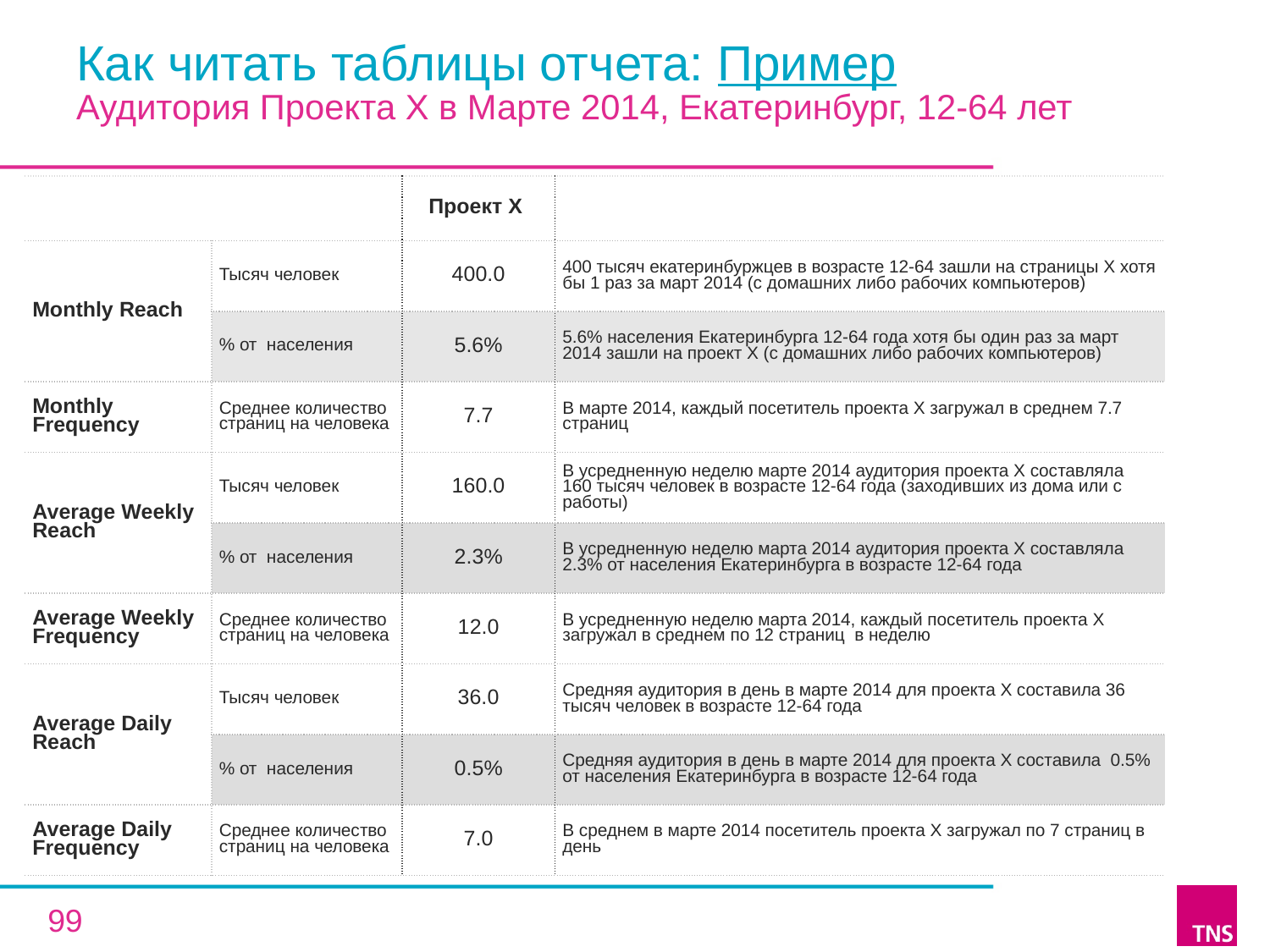

# Как читать таблицы отчета: Пример
Аудитория Проекта X в Марте 2014, Екатеринбург, 12-64 лет
|  |  | Проект X |  |
| --- | --- | --- | --- |
| Monthly Reach | Тысяч человек | 400.0 | 400 тысяч екатеринбуржцев в возрасте 12-64 зашли на страницы Х хотя бы 1 раз за март 2014 (с домашних либо рабочих компьютеров) |
|  | % от населения | 5.6% | 5.6% населения Екатеринбурга 12-64 года хотя бы один раз за март 2014 зашли на проект Х (с домашних либо рабочих компьютеров) |
| Monthly Frequency | Среднее количество страниц на человека | 7.7 | В марте 2014, каждый посетитель проекта Х загружал в среднем 7.7 страниц |
| Average Weekly Reach | Тысяч человек | 160.0 | В усредненную неделю марте 2014 аудитория проекта Х составляла 160 тысяч человек в возрасте 12-64 года (заходивших из дома или с работы) |
|  | % от населения | 2.3% | В усредненную неделю марта 2014 аудитория проекта Х составляла 2.3% от населения Екатеринбурга в возрасте 12-64 года |
| Average Weekly Frequency | Среднее количество страниц на человека | 12.0 | В усредненную неделю марта 2014, каждый посетитель проекта Х загружал в среднем по 12 страниц в неделю |
| Average Daily Reach | Тысяч человек | 36.0 | Средняя аудитория в день в марте 2014 для проекта Х составила 36 тысяч человек в возрасте 12-64 года |
|  | % от населения | 0.5% | Средняя аудитория в день в марте 2014 для проекта Х составила 0.5% от населения Екатеринбурга в возрасте 12-64 года |
| Average Daily Frequency | Среднее количество страниц на человека | 7.0 | В среднем в марте 2014 посетитель проекта Х загружал по 7 страниц в день |

99